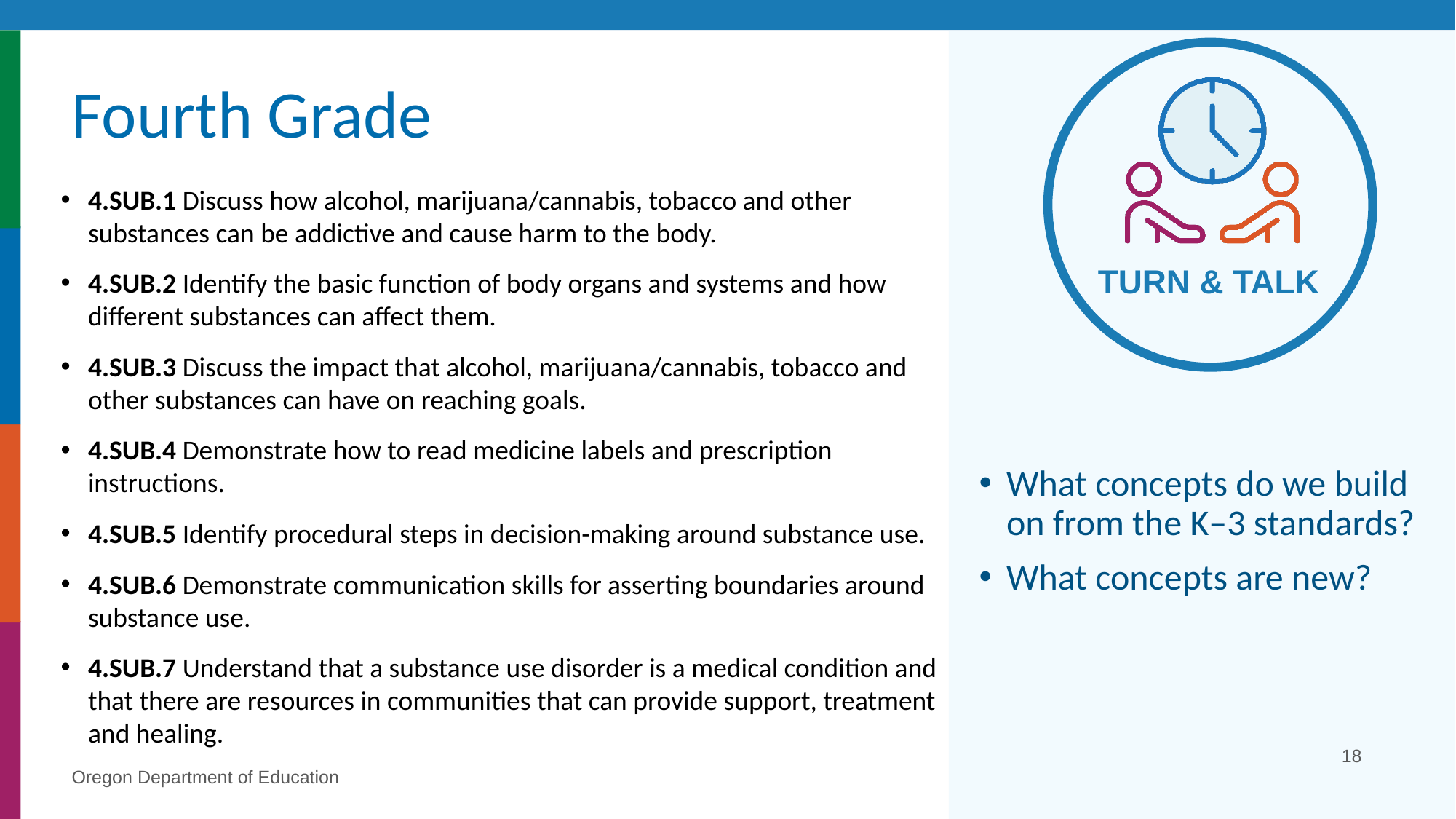

# Fourth Grade
4.SUB.1 Discuss how alcohol, marijuana/cannabis, tobacco and other substances can be addictive and cause harm to the body.
4.SUB.2 Identify the basic function of body organs and systems and how different substances can affect them.
4.SUB.3 Discuss the impact that alcohol, marijuana/cannabis, tobacco and other substances can have on reaching goals.
4.SUB.4 Demonstrate how to read medicine labels and prescription instructions.
4.SUB.5 Identify procedural steps in decision-making around substance use.
4.SUB.6 Demonstrate communication skills for asserting boundaries around substance use.
4.SUB.7 Understand that a substance use disorder is a medical condition and that there are resources in communities that can provide support, treatment and healing.
What concepts do we build on from the K–3 standards?
What concepts are new?

18
Oregon Department of Education